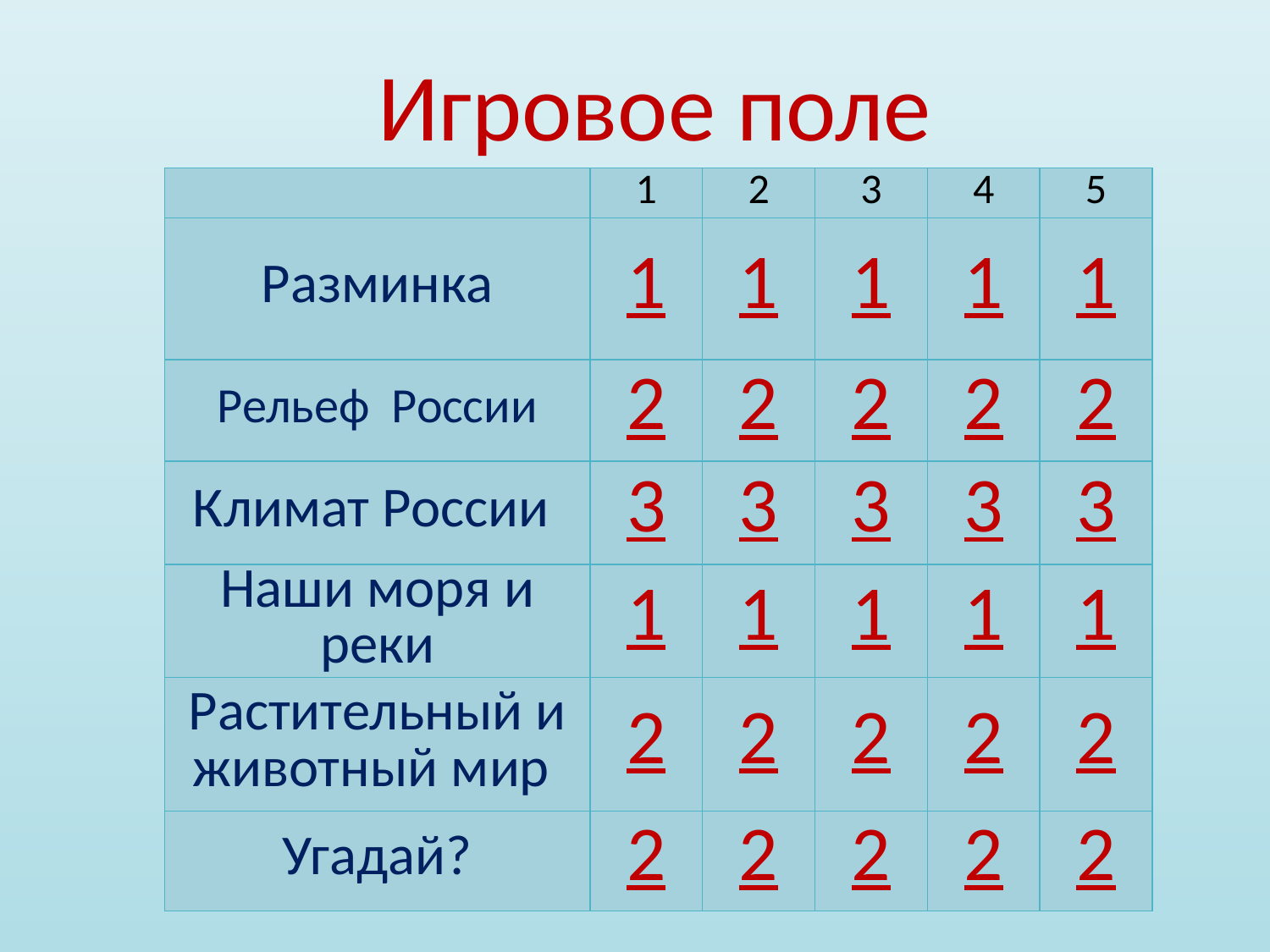

Игровое поле
|  | 1 | 2 | 3 | 4 | 5 |
| --- | --- | --- | --- | --- | --- |
| Разминка | 1 | 1 | 1 | 1 | 1 |
| Рельеф России | 2 | 2 | 2 | 2 | 2 |
| Климат России | 3 | 3 | 3 | 3 | 3 |
| Наши моря и реки | 1 | 1 | 1 | 1 | 1 |
| Растительный и животный мир | 2 | 2 | 2 | 2 | 2 |
| Угадай? | 2 | 2 | 2 | 2 | 2 |